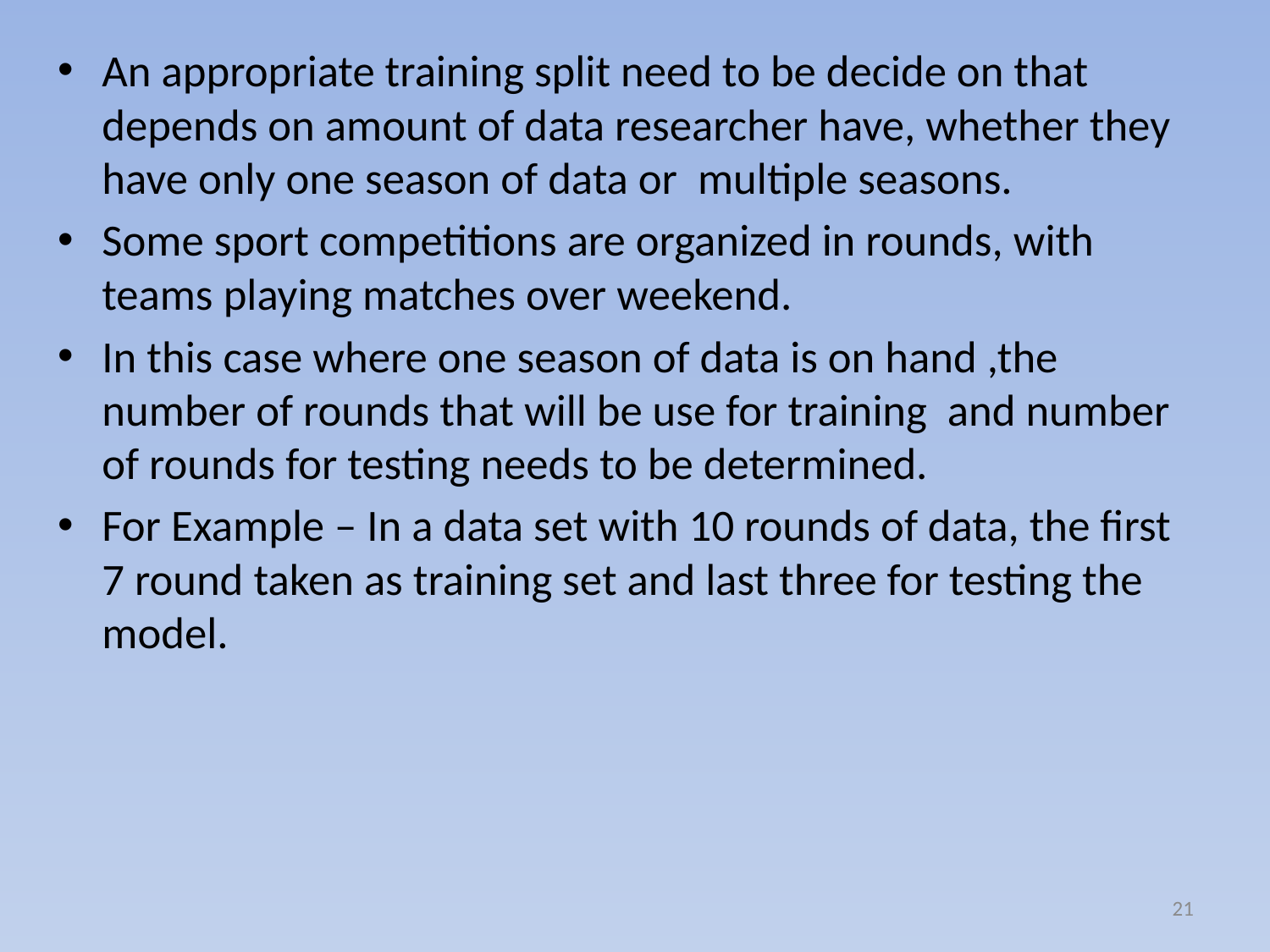

An appropriate training split need to be decide on that depends on amount of data researcher have, whether they have only one season of data or  multiple seasons.
Some sport competitions are organized in rounds, with teams playing matches over weekend.
In this case where one season of data is on hand ,the number of rounds that will be use for training  and number of rounds for testing needs to be determined.
For Example – In a data set with 10 rounds of data, the first 7 round taken as training set and last three for testing the model.
21